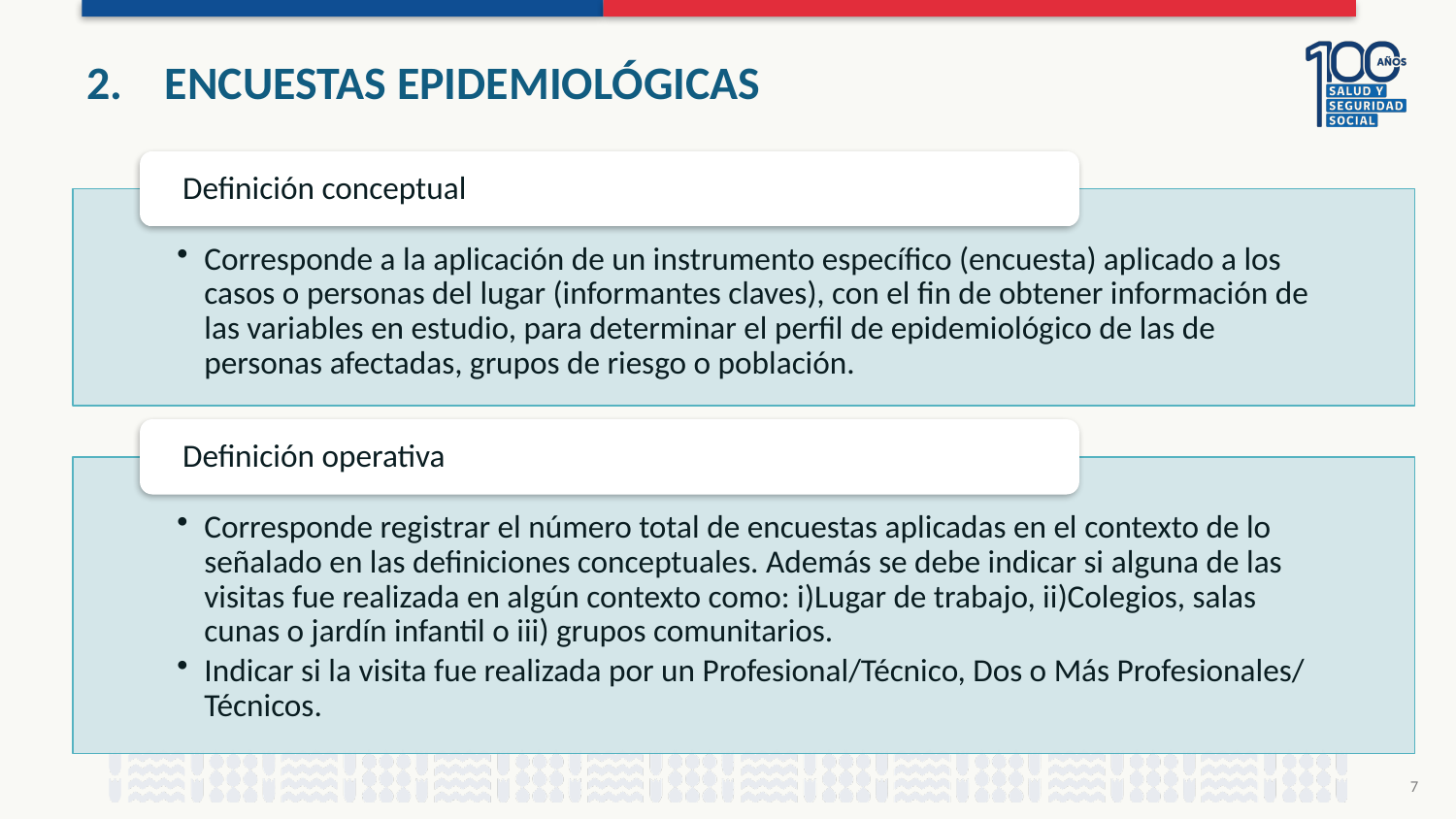

# ENCUESTAS EPIDEMIOLÓGICAS
Corresponde a la aplicación de un instrumento específico (encuesta) aplicado a los casos o personas del lugar (informantes claves), con el fin de obtener información de las variables en estudio, para determinar el perfil de epidemiológico de las de personas afectadas, grupos de riesgo o población.
Definición conceptual
Corresponde registrar el número total de encuestas aplicadas en el contexto de lo señalado en las definiciones conceptuales. Además se debe indicar si alguna de las visitas fue realizada en algún contexto como: i)Lugar de trabajo, ii)Colegios, salas cunas o jardín infantil o iii) grupos comunitarios.
Indicar si la visita fue realizada por un Profesional/Técnico, Dos o Más Profesionales/ Técnicos.
Definición operativa
7